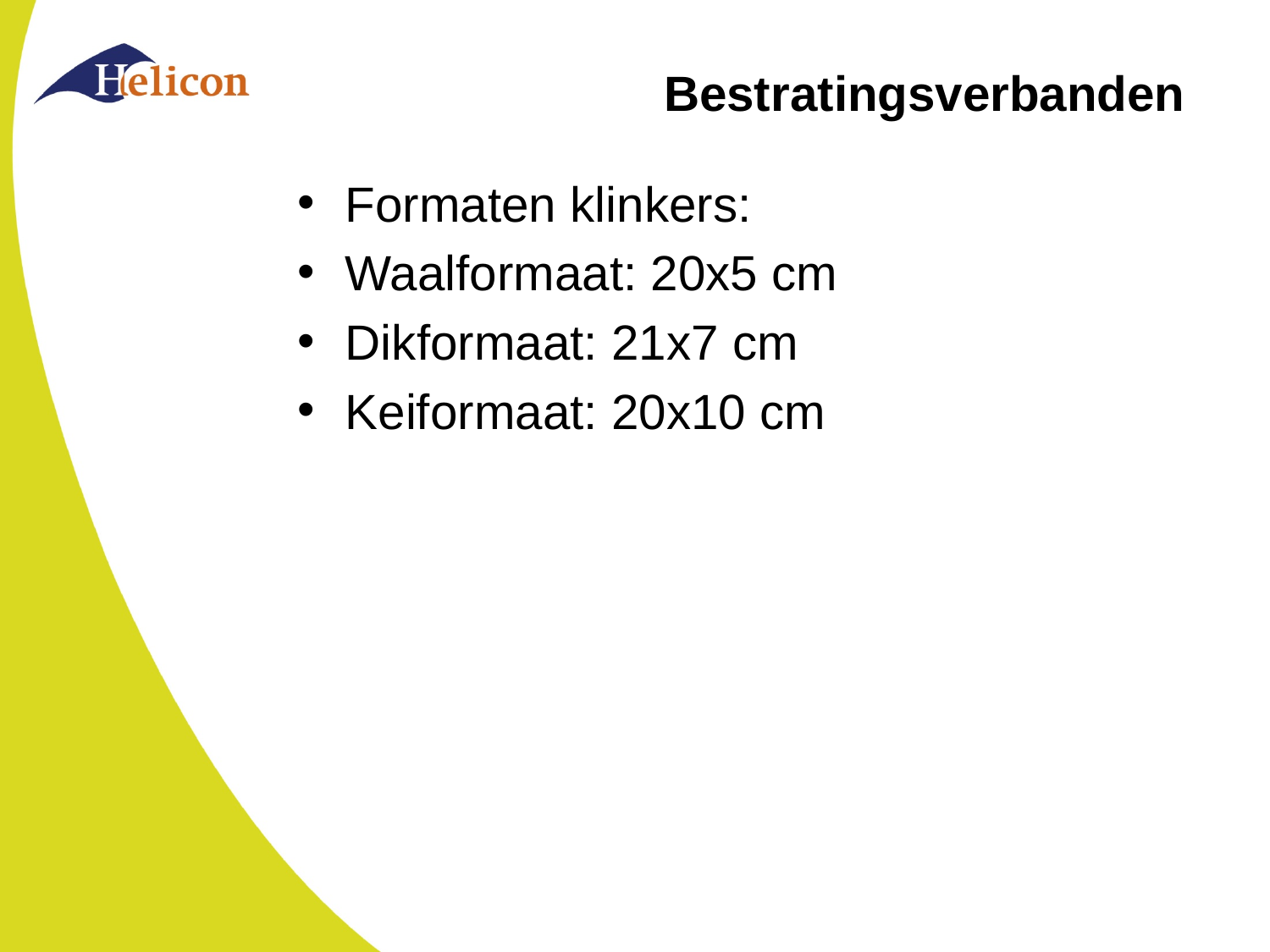

# Bestratingsverbanden
Formaten klinkers:
Waalformaat: 20x5 cm
Dikformaat: 21x7 cm
Keiformaat: 20x10 cm